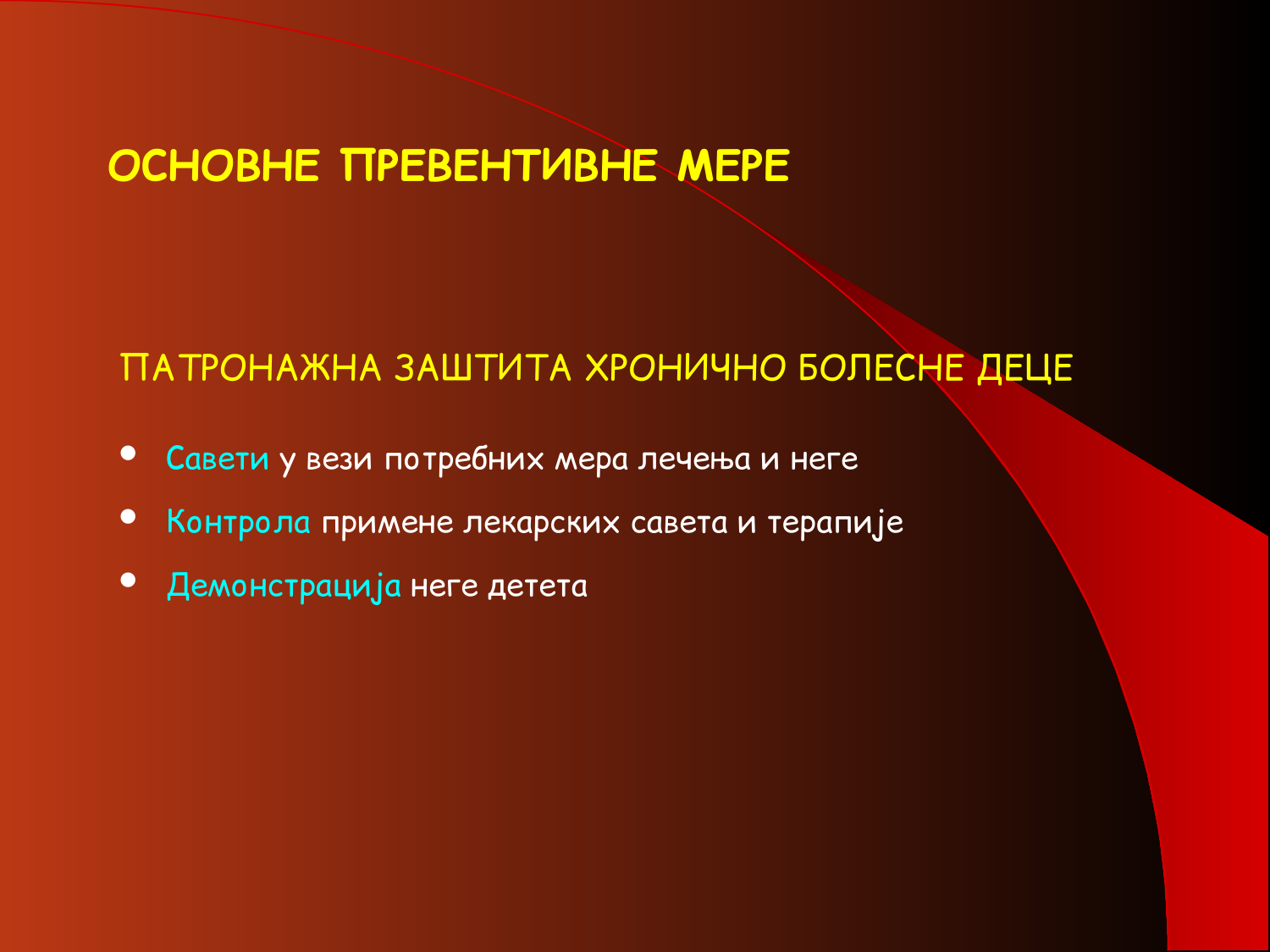

# ОСНОВНЕ ПРЕВЕНТИВНЕ МЕРЕ
ПАТРОНАЖНА ЗАШТИТА ХРОНИЧНО БОЛЕСНЕ ДЕЦЕ

Савети у вези потребних мера лечења и неге
Контрола примене лекарских савета и терапије
Демонстрација неге детета